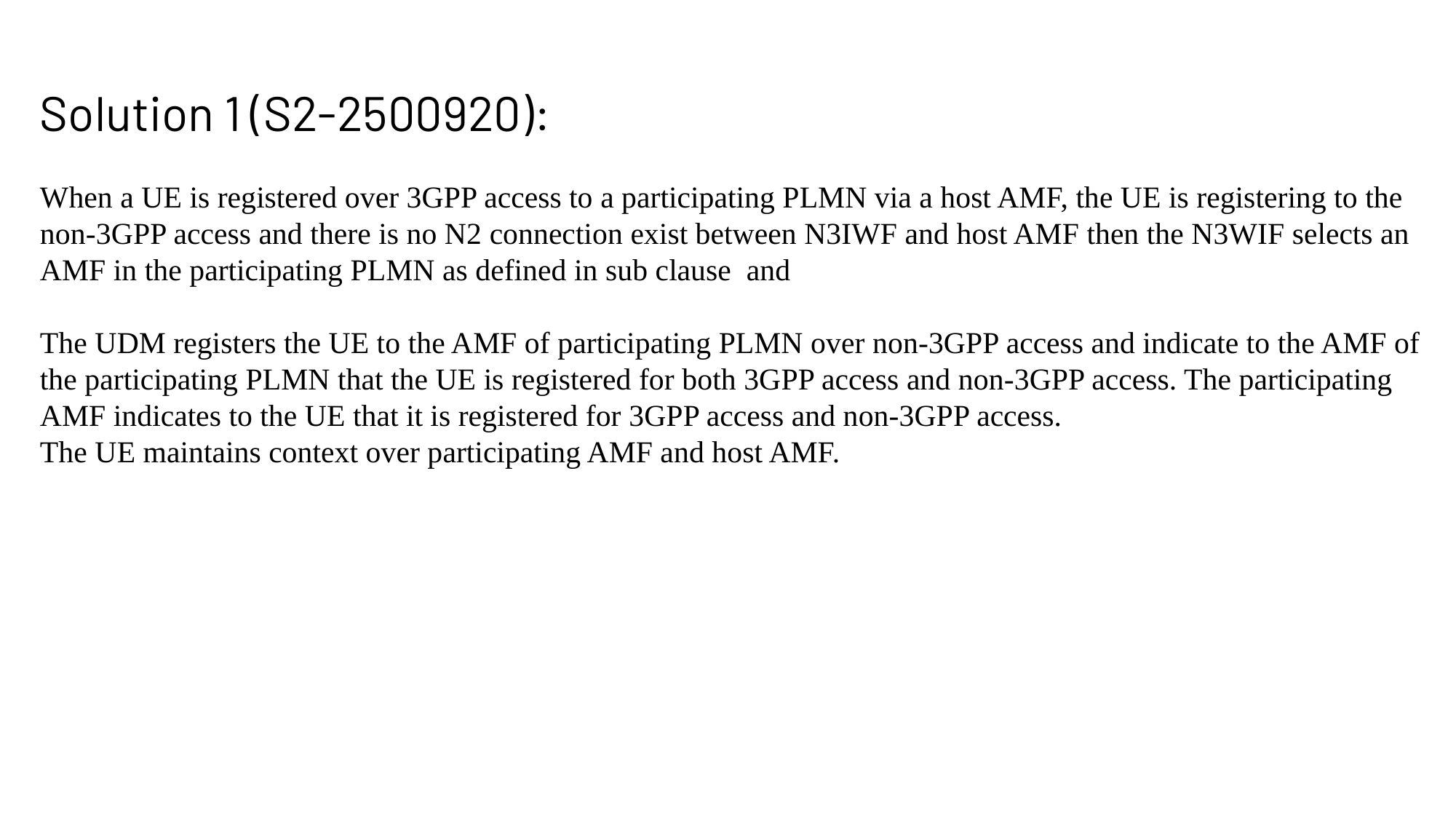

Solution 1 (S2-2500920):

When a UE is registered over 3GPP access to a participating PLMN via a host AMF, the UE is registering to the non-3GPP access and there is no N2 connection exist between N3IWF and host AMF then the N3WIF selects an AMF in the participating PLMN as defined in sub clause  and

The UDM registers the UE to the AMF of participating PLMN over non-3GPP access and indicate to the AMF of the participating PLMN that the UE is registered for both 3GPP access and non-3GPP access. The participating AMF indicates to the UE that it is registered for 3GPP access and non-3GPP access.
The UE maintains context over participating AMF and host AMF.